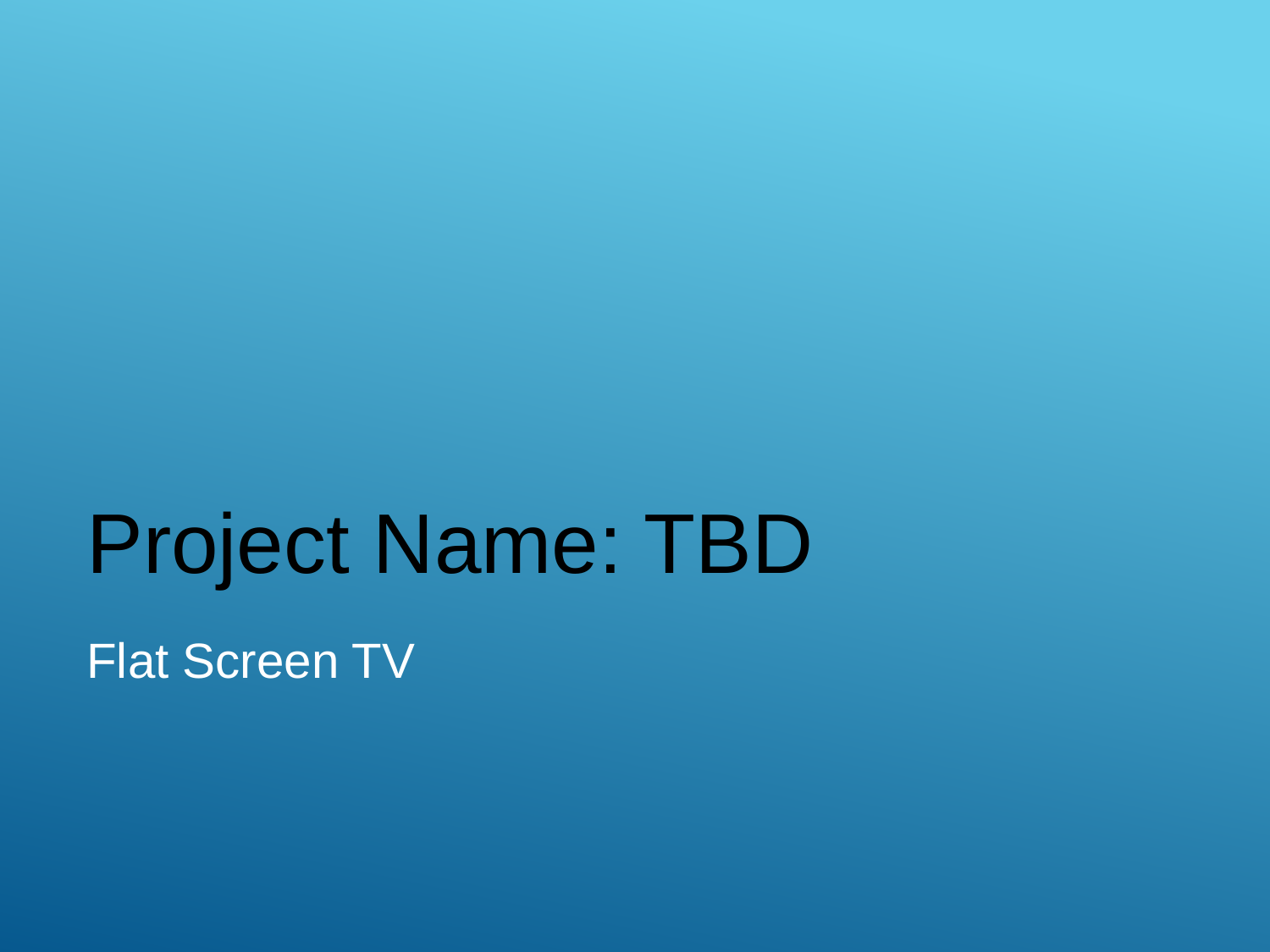

# Project Name: TBD
Flat Screen TV